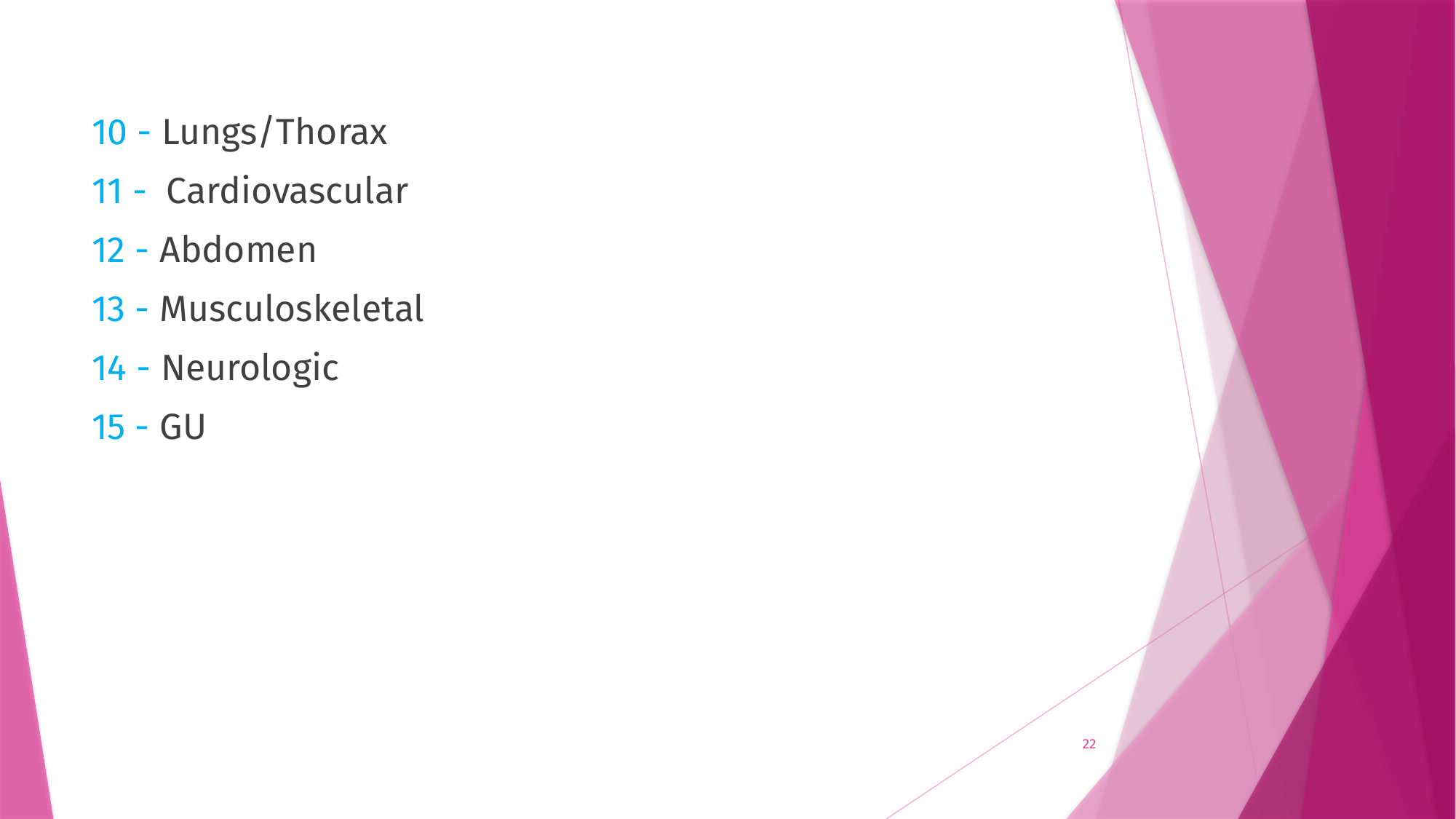

10 - Lungs/Thorax
11 -  Cardiovascular
12 - Abdomen
13 - Musculoskeletal
14 - Neurologic
15 - GU

22